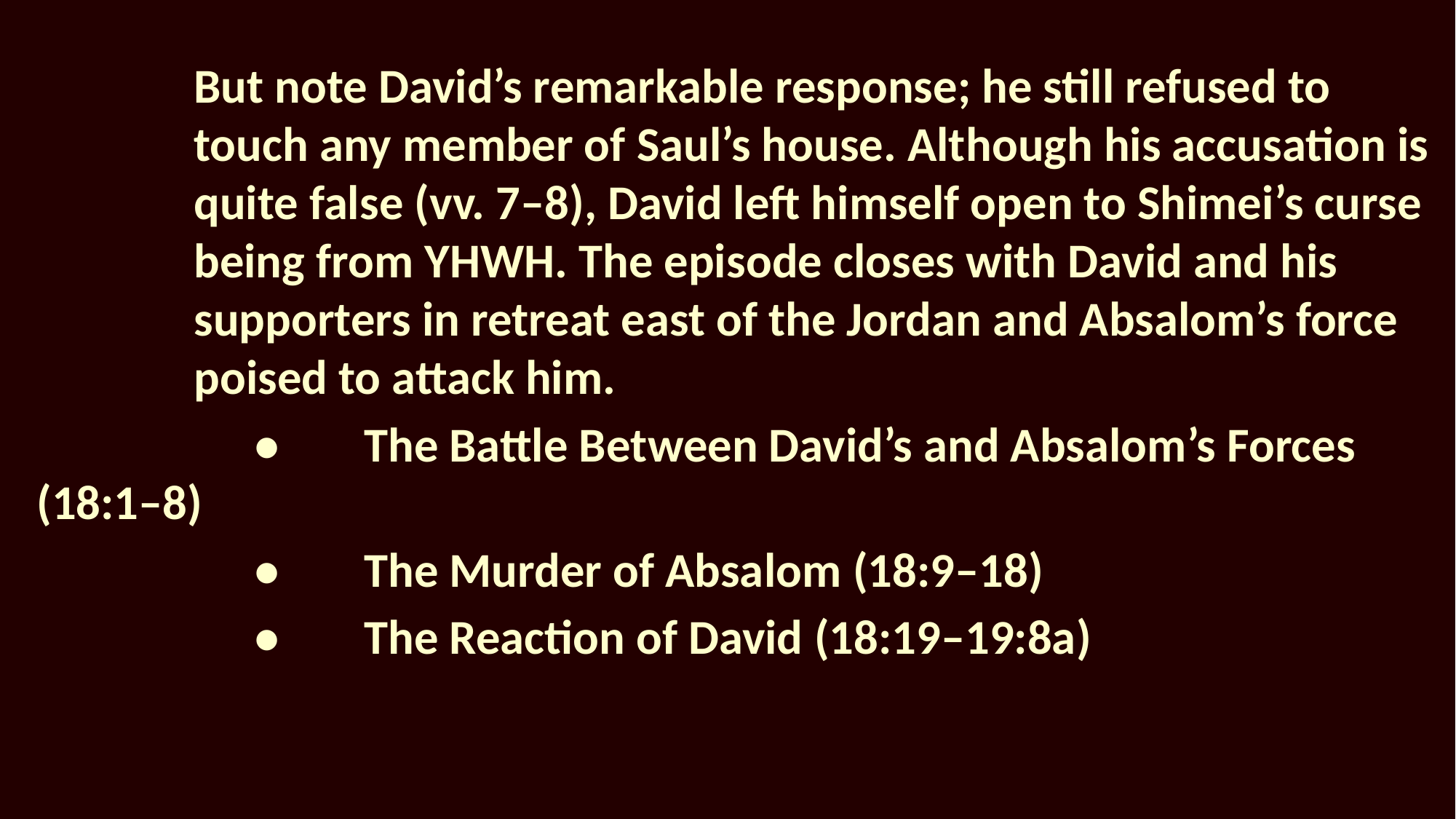

But note David’s remarkable response; he still refused to touch any member of Saul’s house. Although his accusation is quite false (vv. 7–8), David left himself open to Shimei’s curse being from YHWH. The episode closes with David and his supporters in retreat east of the Jordan and Absalom’s force poised to attack him.
		•	The Battle Between David’s and Absalom’s Forces (18:1–8)
		•	The Murder of Absalom (18:9–18)
		•	The Reaction of David (18:19–19:8a)